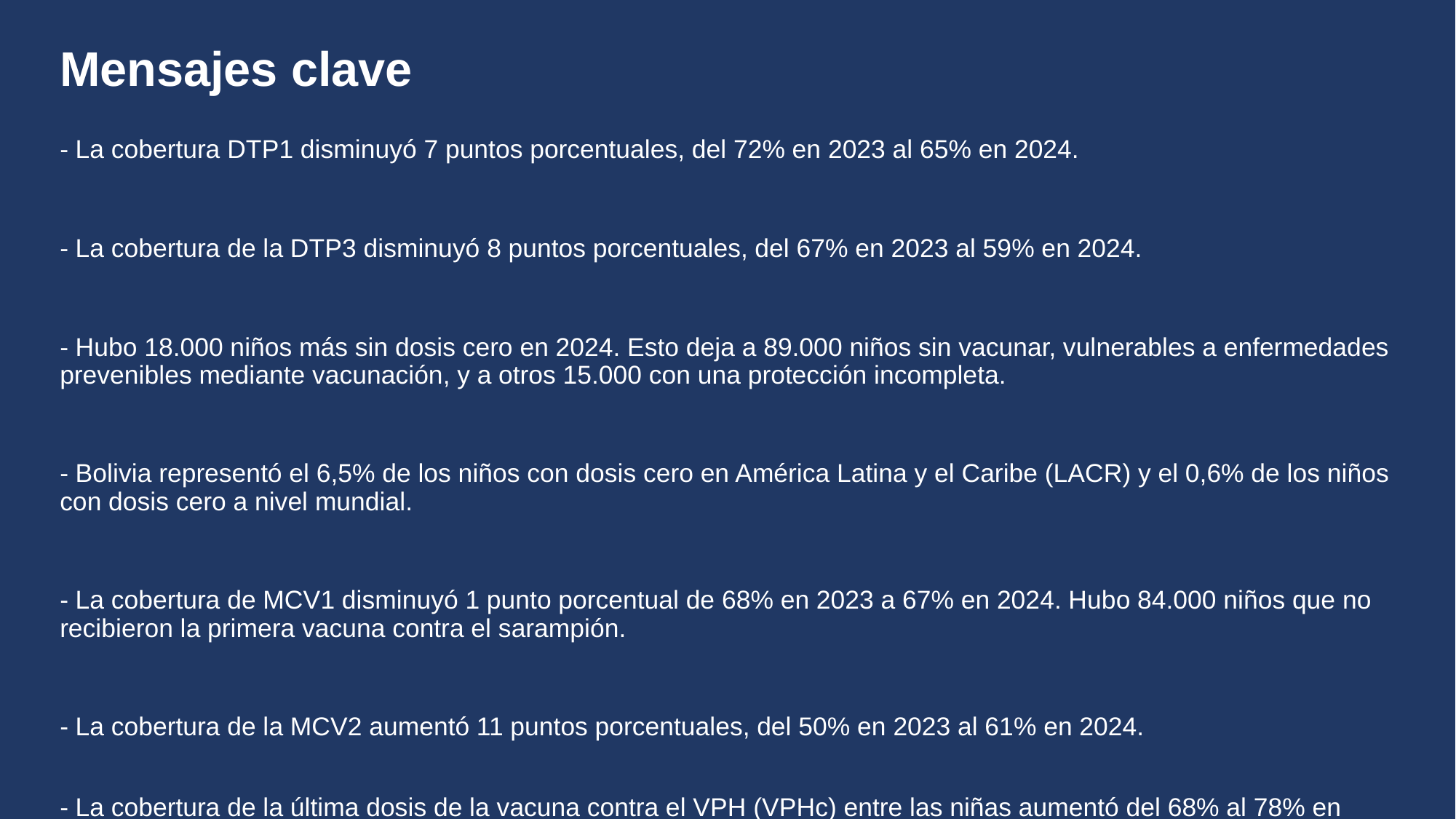

# Mensajes clave
- La cobertura DTP1 disminuyó 7 puntos porcentuales, del 72% en 2023 al 65% en 2024.

- La cobertura de la DTP3 disminuyó 8 puntos porcentuales, del 67% en 2023 al 59% en 2024.

- Hubo 18.000 niños más sin dosis cero en 2024. Esto deja a 89.000 niños sin vacunar, vulnerables a enfermedades prevenibles mediante vacunación, y a otros 15.000 con una protección incompleta.

- Bolivia representó el 6,5% de los niños con dosis cero en América Latina y el Caribe (LACR) y el 0,6% de los niños con dosis cero a nivel mundial.

- La cobertura de MCV1 disminuyó 1 punto porcentual de 68% en 2023 a 67% en 2024. Hubo 84.000 niños que no recibieron la primera vacuna contra el sarampión.

- La cobertura de la MCV2 aumentó 11 puntos porcentuales, del 50% en 2023 al 61% en 2024.

- La cobertura de la última dosis de la vacuna contra el VPH (VPHc) entre las niñas aumentó del 68% al 78% en 2024 debido a la mejora de los resultados del programa.